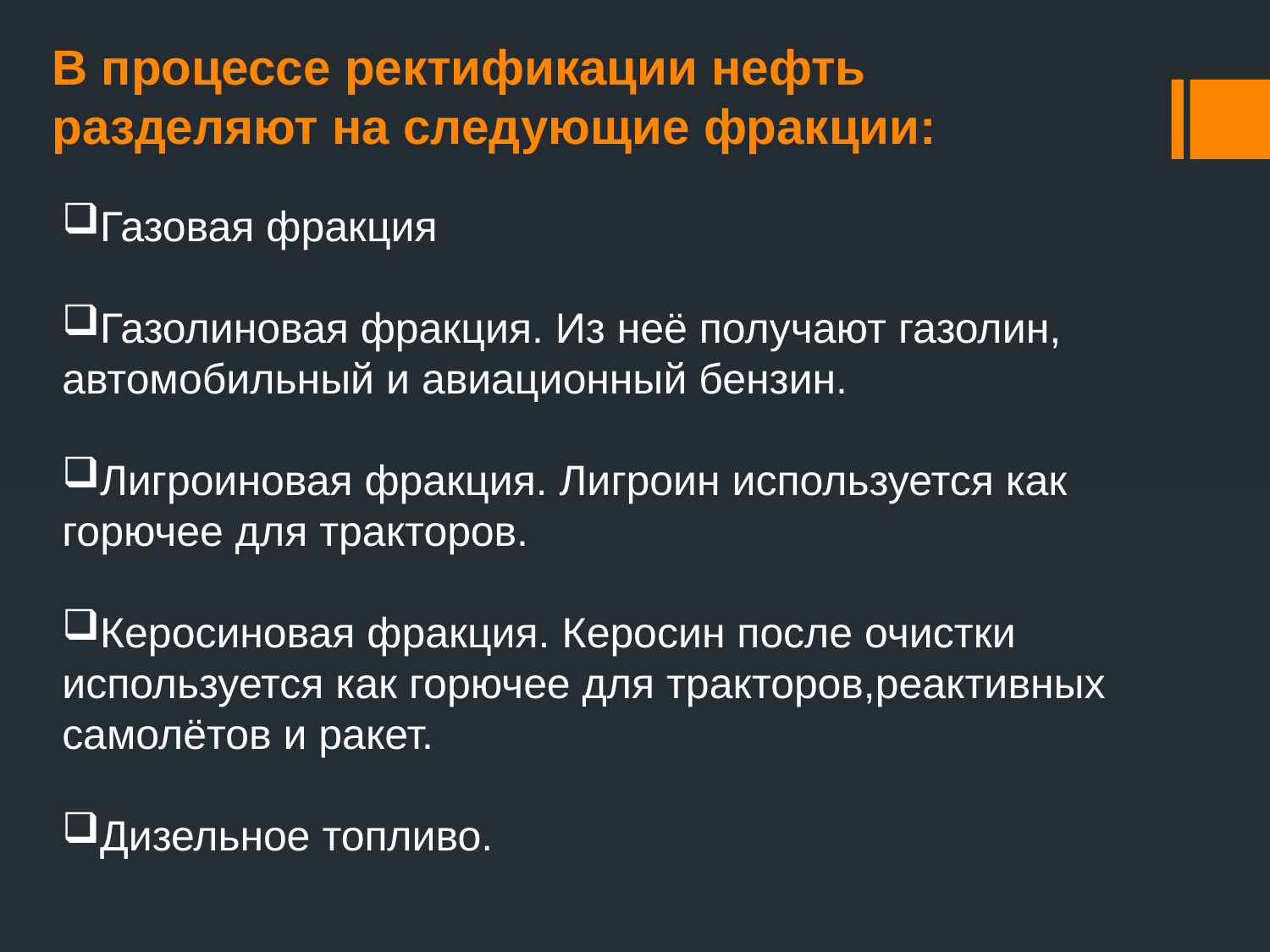

В процессе ректификации нефть разделяют на следующие фракции:

Газовая фракция

Газолиновая фракция. Из неё получают газолин, автомобильный и авиационный бензин.

Лигроиновая фракция. Лигроин используется как горючее для тракторов.

Керосиновая фракция. Керосин после очистки используется как горючее для тракторов,реактивных самолётов и ракет.

Дизельное топливо.